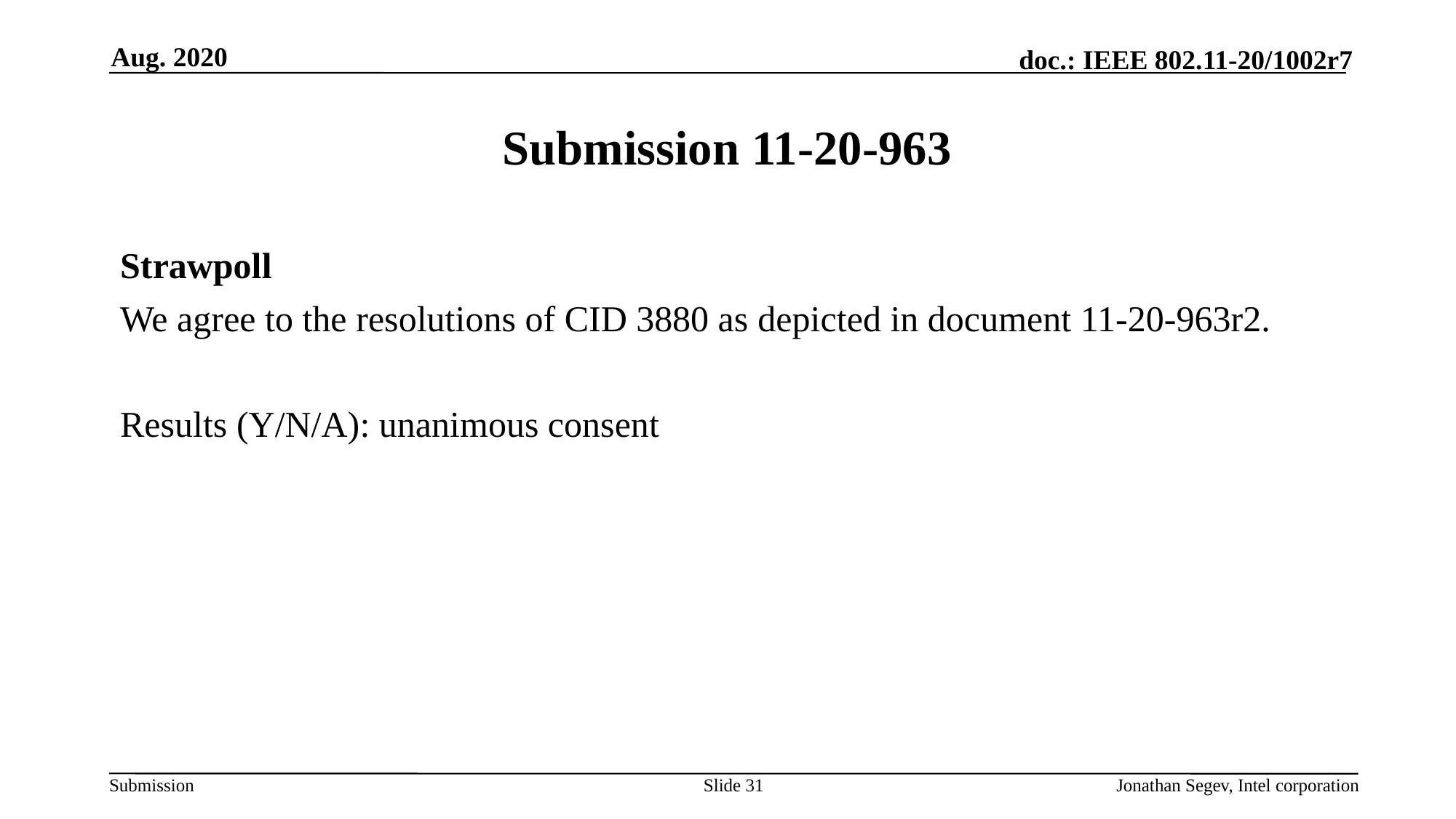

Aug. 2020
# Submission 11-20-963
Strawpoll
We agree to the resolutions of CID 3880 as depicted in document 11-20-963r2.

Results (Y/N/A): unanimous consent

Slide 31
Jonathan Segev, Intel corporation